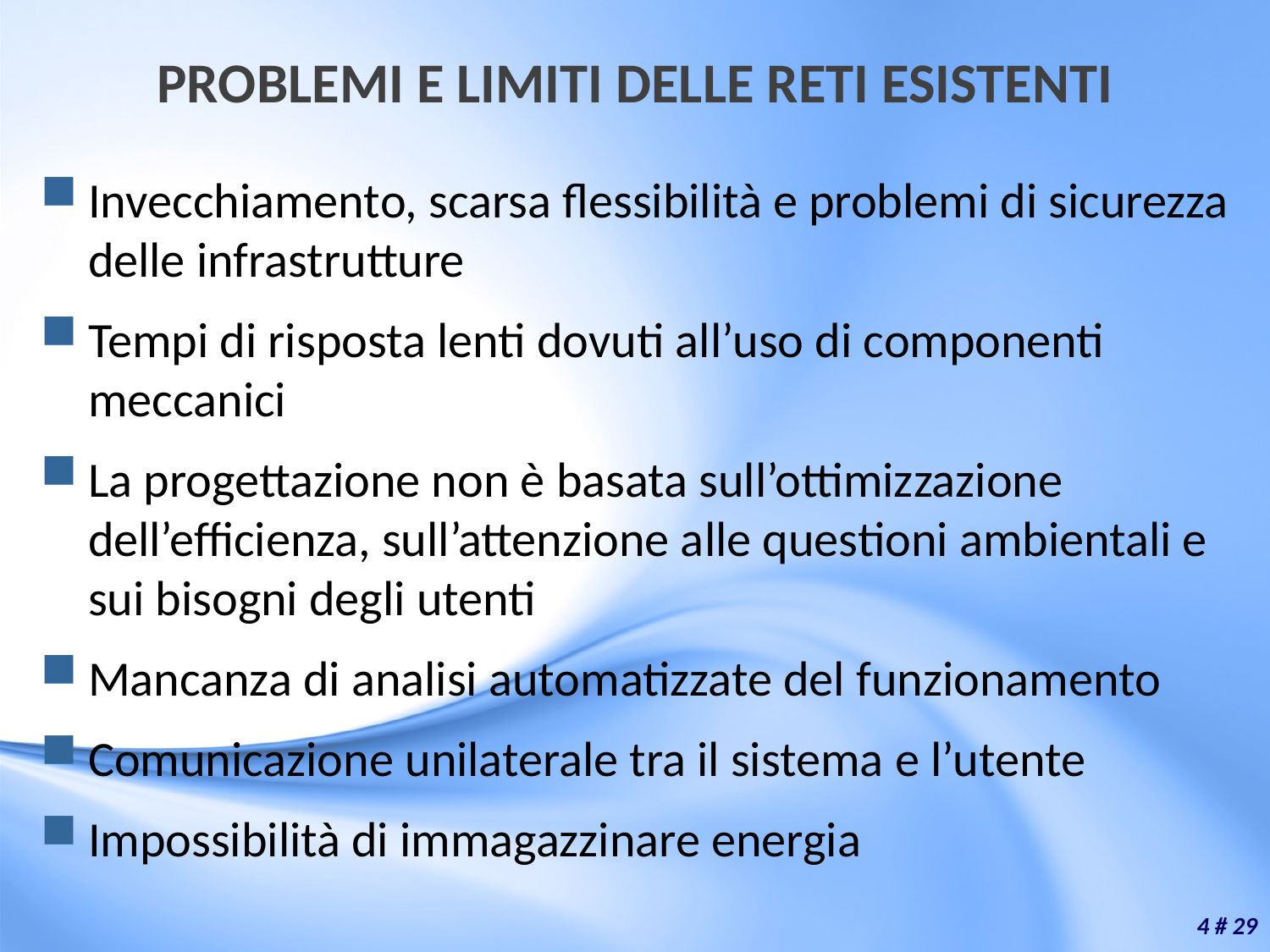

# PROBLEMI E LIMITI DELLE RETI ESISTENTI
Invecchiamento, scarsa flessibilità e problemi di sicurezza delle infrastrutture
Tempi di risposta lenti dovuti all’uso di componenti meccanici
La progettazione non è basata sull’ottimizzazione dell’efficienza, sull’attenzione alle questioni ambientali e sui bisogni degli utenti
Mancanza di analisi automatizzate del funzionamento
Comunicazione unilaterale tra il sistema e l’utente
Impossibilità di immagazzinare energia

4 # 29